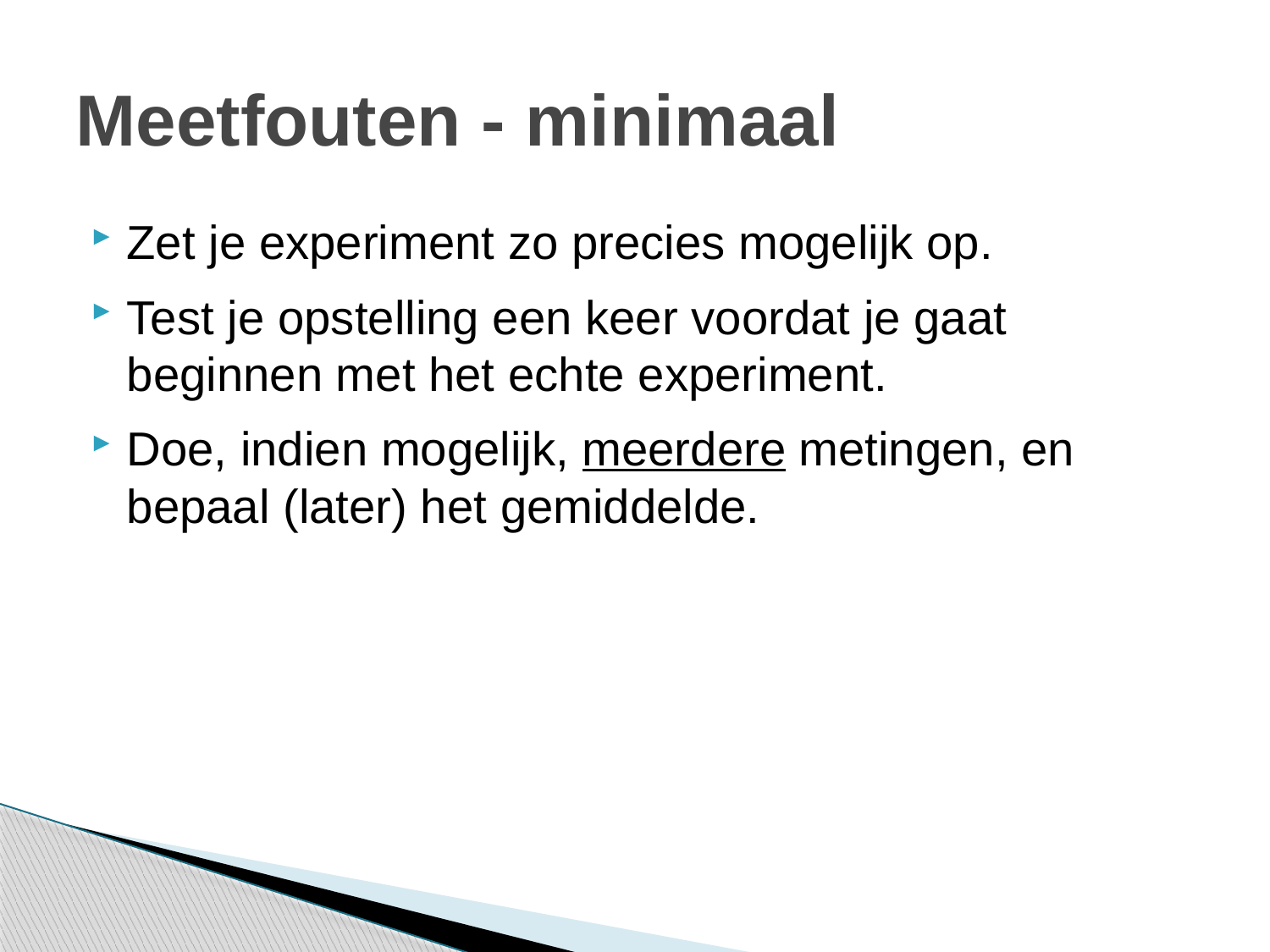

# Meetfouten - minimaal
Zet je experiment zo precies mogelijk op.
Test je opstelling een keer voordat je gaat beginnen met het echte experiment.
Doe, indien mogelijk, meerdere metingen, en bepaal (later) het gemiddelde.